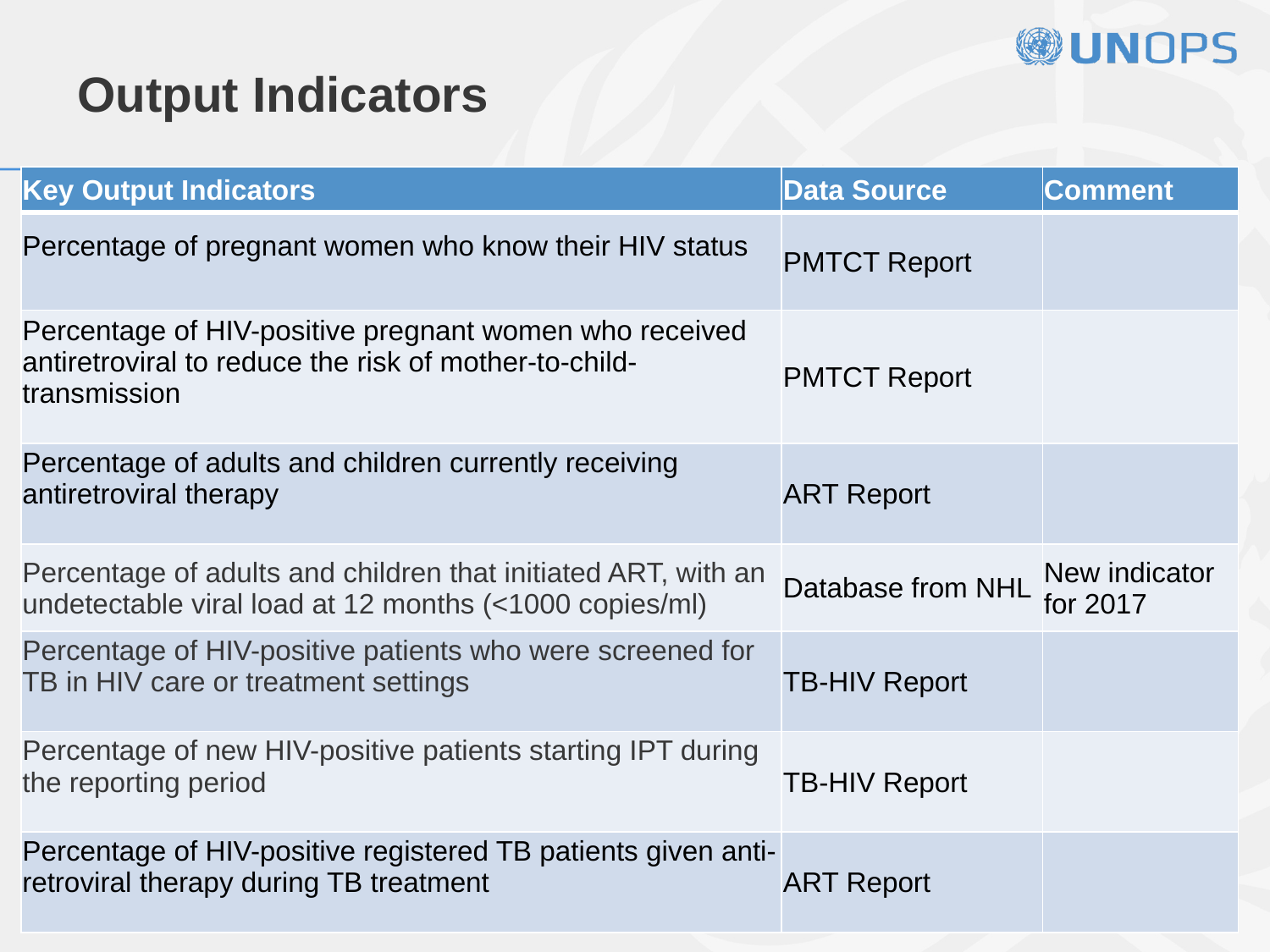

# Output Indicators
| Key Output Indicators | Data Source | Comment |
| --- | --- | --- |
| Percentage of pregnant women who know their HIV status | PMTCT Report |  |
| Percentage of HIV-positive pregnant women who received antiretroviral to reduce the risk of mother-to-child-transmission | PMTCT Report |  |
| Percentage of adults and children currently receiving antiretroviral therapy | ART Report |  |
| Percentage of adults and children that initiated ART, with an undetectable viral load at 12 months (<1000 copies/ml) | Database from NHL | New indicator for 2017 |
| Percentage of HIV-positive patients who were screened for TB in HIV care or treatment settings | TB-HIV Report |  |
| Percentage of new HIV-positive patients starting IPT during the reporting period | TB-HIV Report |  |
| Percentage of HIV-positive registered TB patients given anti-retroviral therapy during TB treatment | ART Report |  |